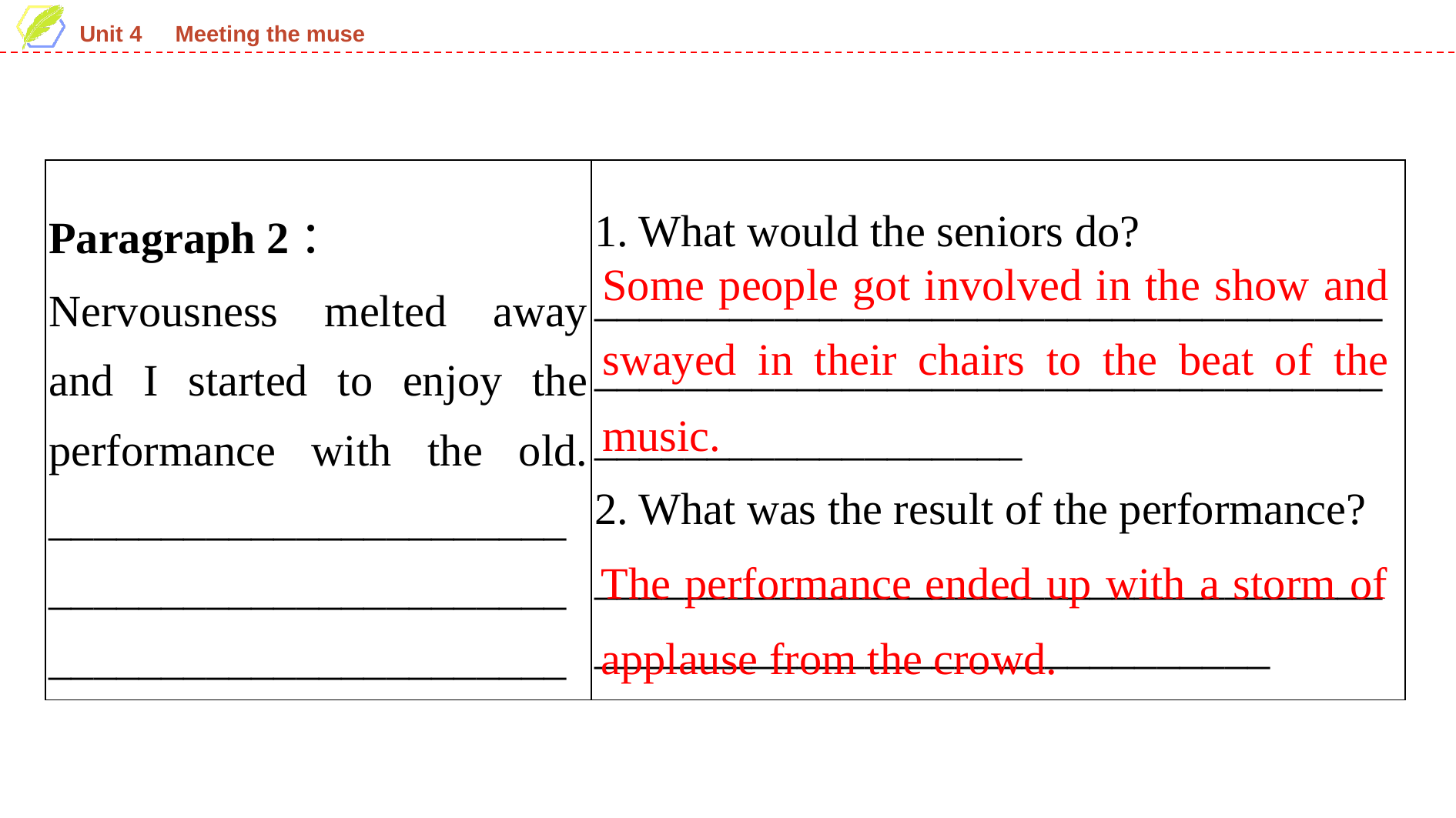

| Paragraph 2： Nervousness melted away and I started to enjoy the performance with the old. \_\_\_\_\_\_\_\_\_\_\_\_\_\_\_\_\_\_\_\_\_\_\_\_\_\_\_\_\_\_\_\_\_\_\_\_\_\_\_\_\_\_\_\_\_\_\_\_\_\_\_\_\_\_\_\_\_\_\_\_\_\_\_\_\_\_\_\_\_ | 1. What would the seniors do? \_\_\_\_\_\_\_\_\_\_\_\_\_\_\_\_\_\_\_\_\_\_\_\_\_\_\_\_\_\_\_\_\_\_\_\_\_\_\_\_\_\_\_\_\_\_\_\_\_\_\_\_\_\_\_\_\_\_\_\_\_\_\_\_\_\_\_\_\_\_\_\_\_\_\_\_\_\_\_\_\_\_\_\_\_\_\_\_\_ 2. What was the result of the performance? \_\_\_\_\_\_\_\_\_\_\_\_\_\_\_\_\_\_\_\_\_\_\_\_\_\_\_\_\_\_\_\_\_\_\_\_\_\_\_\_\_\_\_\_\_\_\_\_\_\_\_\_\_\_\_\_\_\_\_\_\_\_\_\_\_ |
| --- | --- |
Some people got involved in the show and swayed in their chairs to the beat of the music.
The performance ended up with a storm of applause from the crowd.